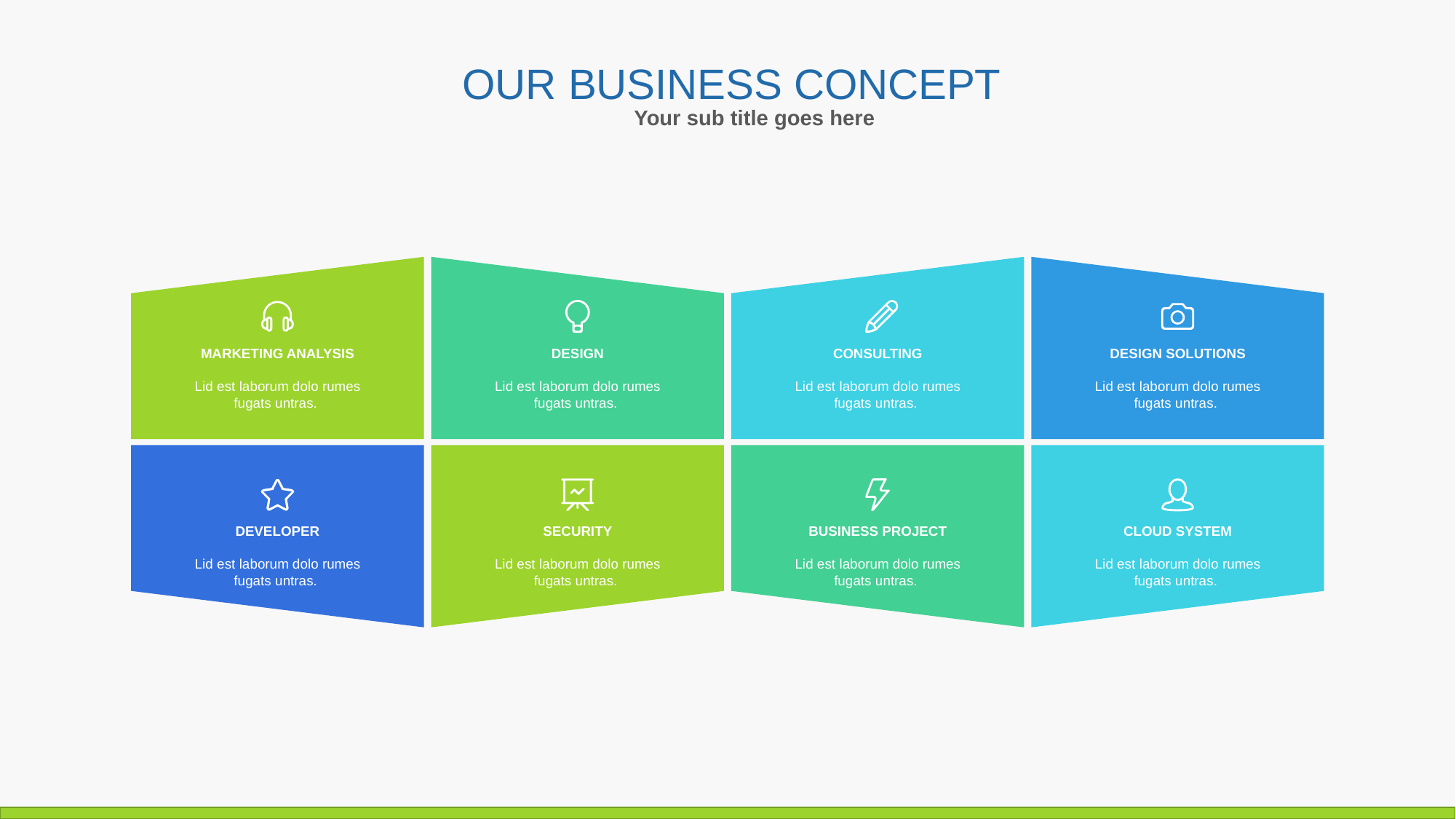

OUR BUSINESS CONCEPT
Your sub title goes here

MARKETING ANALYSIS

Lid est laborum dolo rumes fugats untras.
DESIGN

Lid est laborum dolo rumes fugats untras.
CONSULTING

Lid est laborum dolo rumes fugats untras.
DESIGN SOLUTIONS

Lid est laborum dolo rumes fugats untras.

DEVELOPER

Lid est laborum dolo rumes fugats untras.
SECURITY

Lid est laborum dolo rumes fugats untras.
BUSINESS PROJECT

Lid est laborum dolo rumes fugats untras.
CLOUD SYSTEM

Lid est laborum dolo rumes fugats untras.